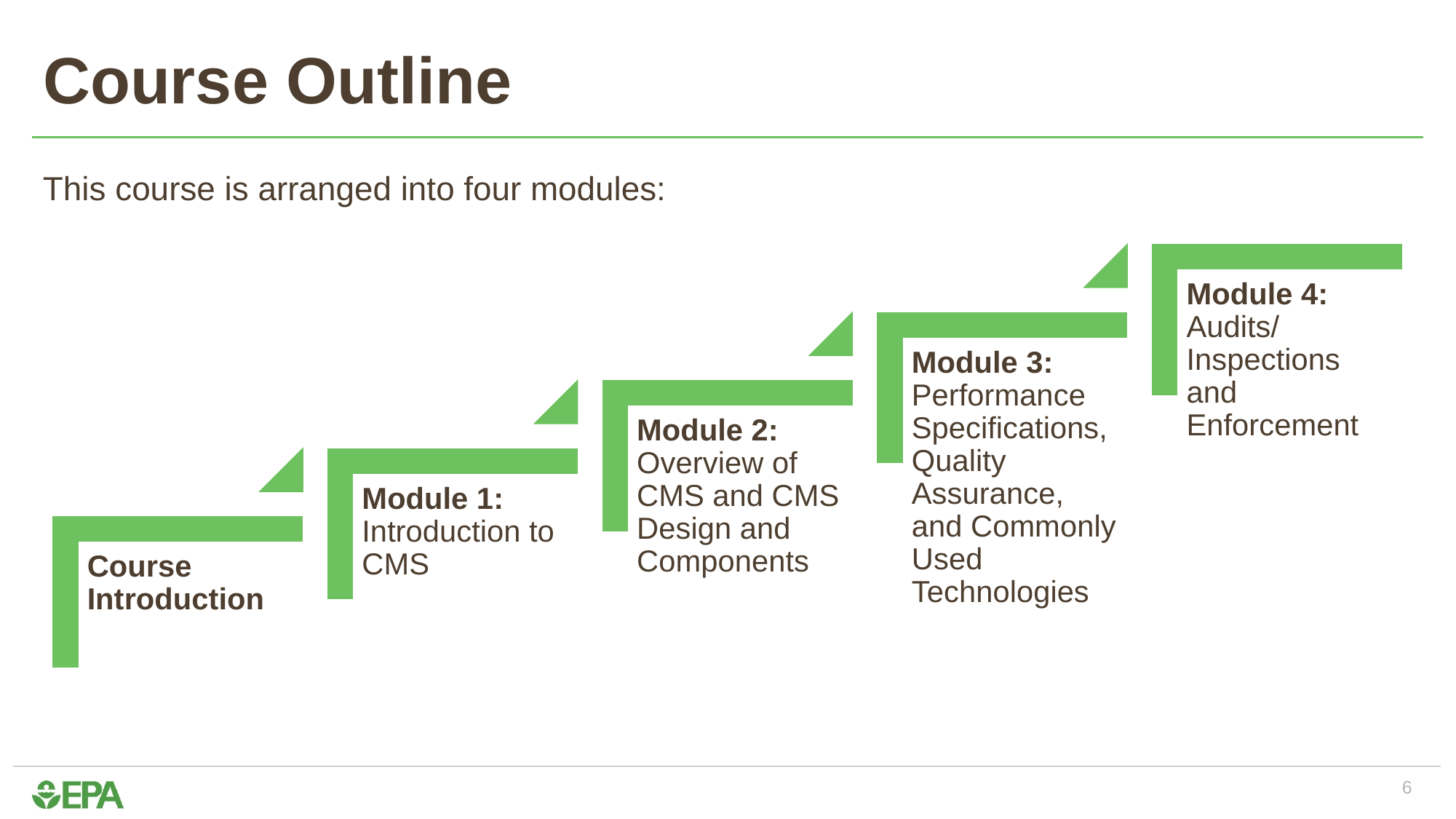

# Course Outline
This course is arranged into four modules:

Course Introduction
Module 1: Introduction to CMS
Module 2: Overview of CMS and CMS Design and Components
Module 3: Performance Specifications,
Quality Assurance, and Commonly Used Technologies
Module 4: Audits/ Inspections and Enforcement
6